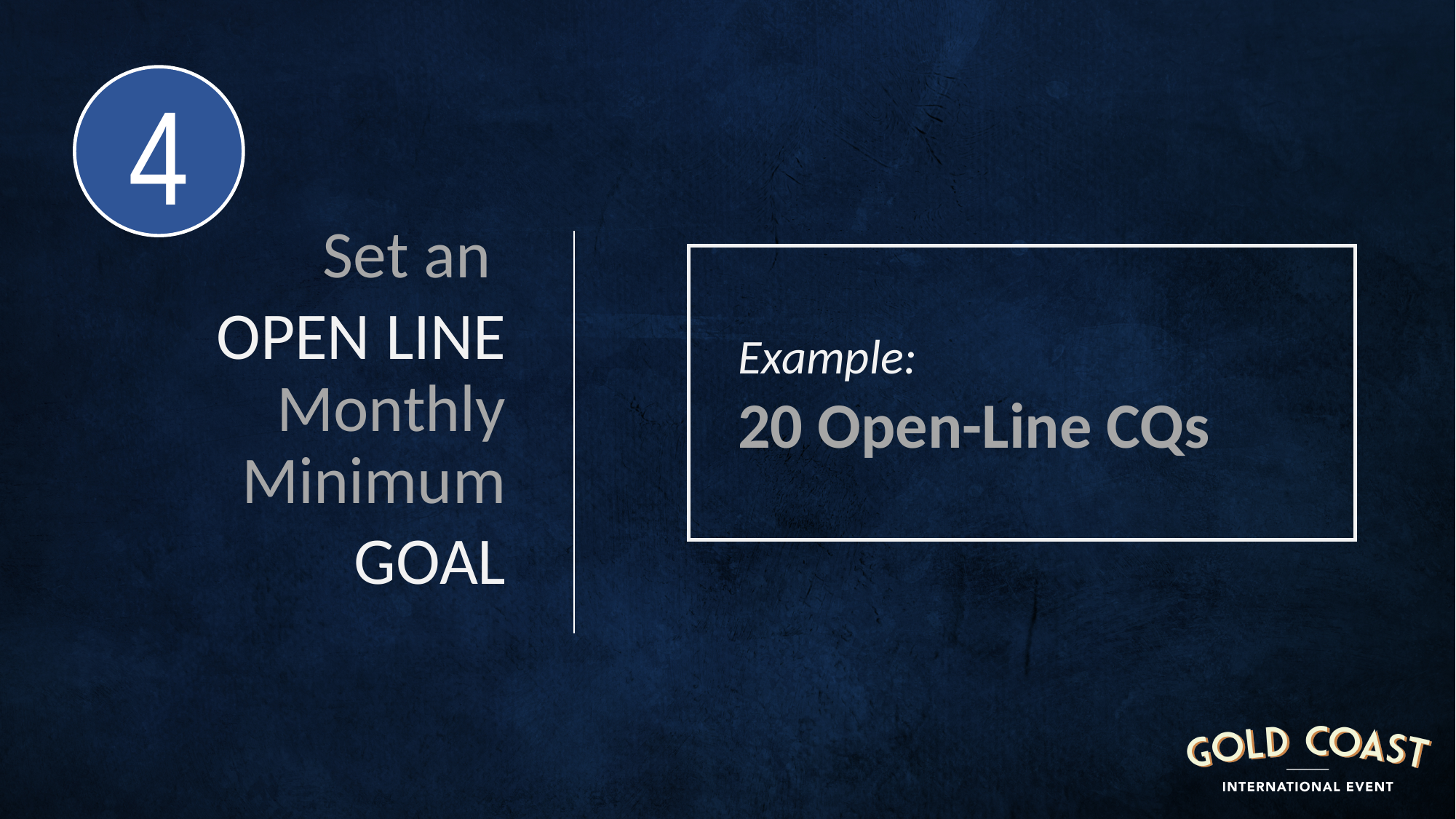

4
Set an
OPEN LINE Monthly Minimum
GOAL
Example:
20 Open-Line CQs